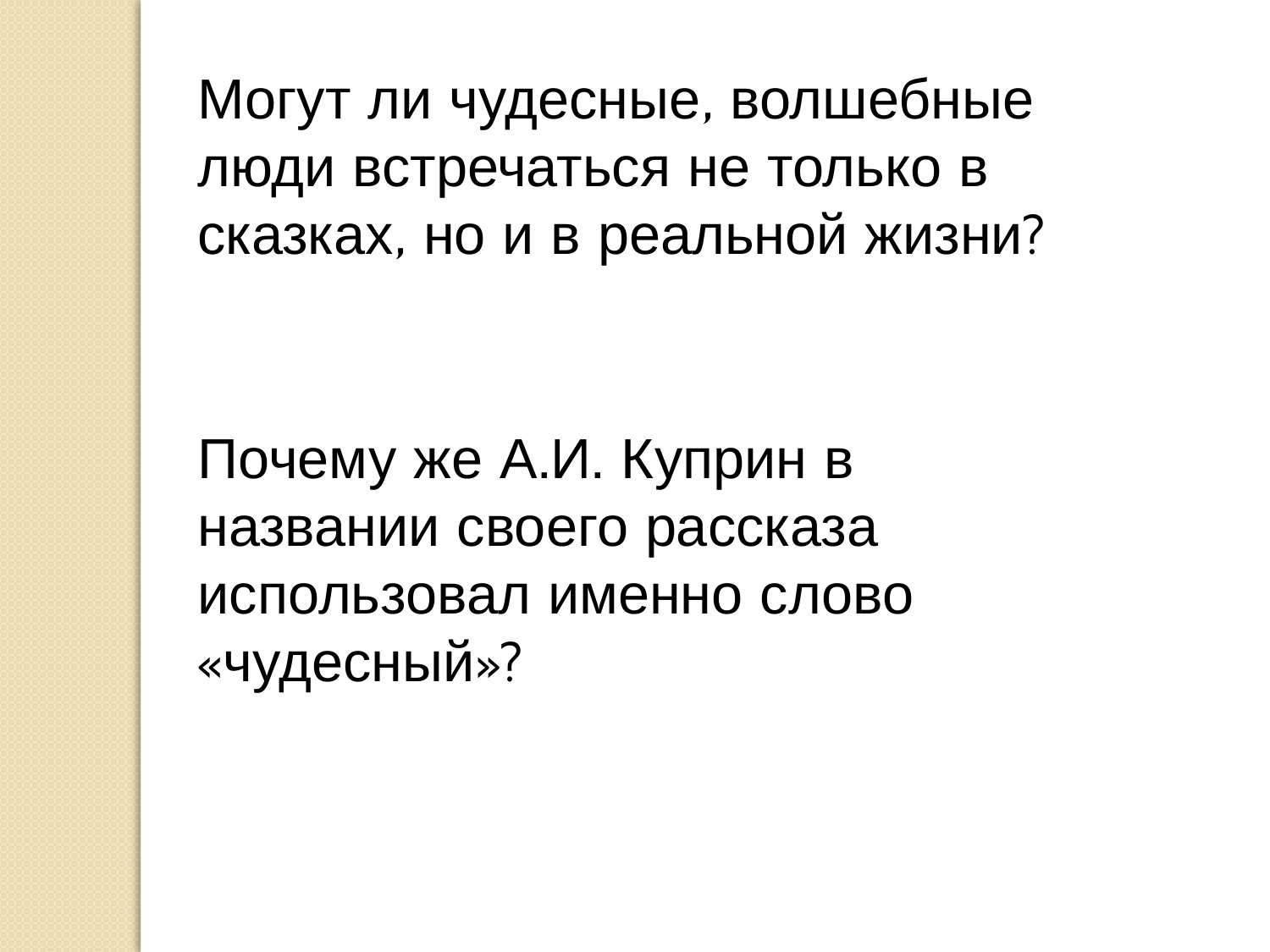

Могут ли чудесные, волшебные люди встречаться не только в сказках, но и в реальной жизни?
Почему же А.И. Куприн в названии своего рассказа использовал именно слово «чудесный»?